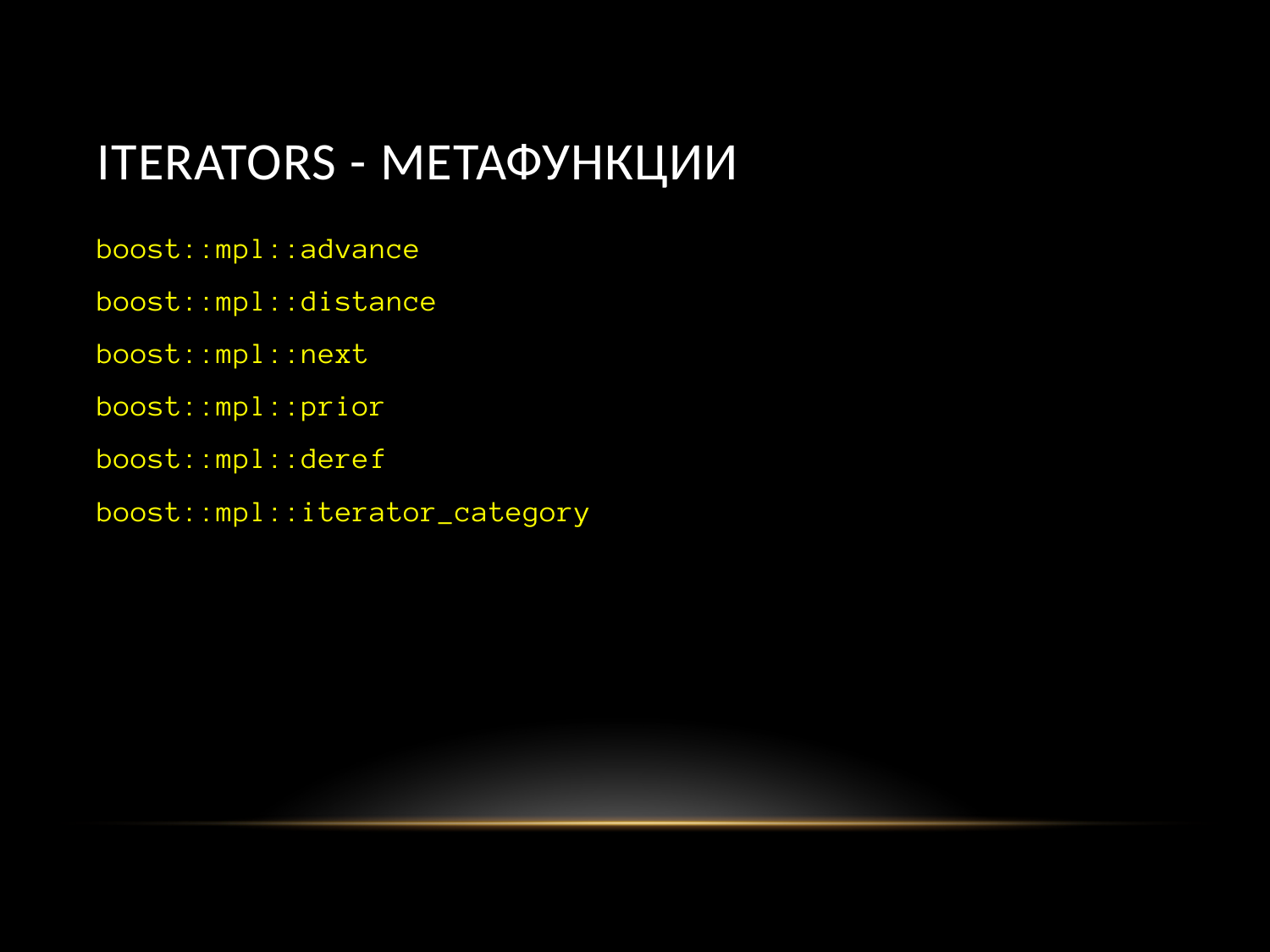

# Iterators - метафункции
boost::mpl::advance
boost::mpl::distance
boost::mpl::next
boost::mpl::prior
boost::mpl::deref
boost::mpl::iterator_category